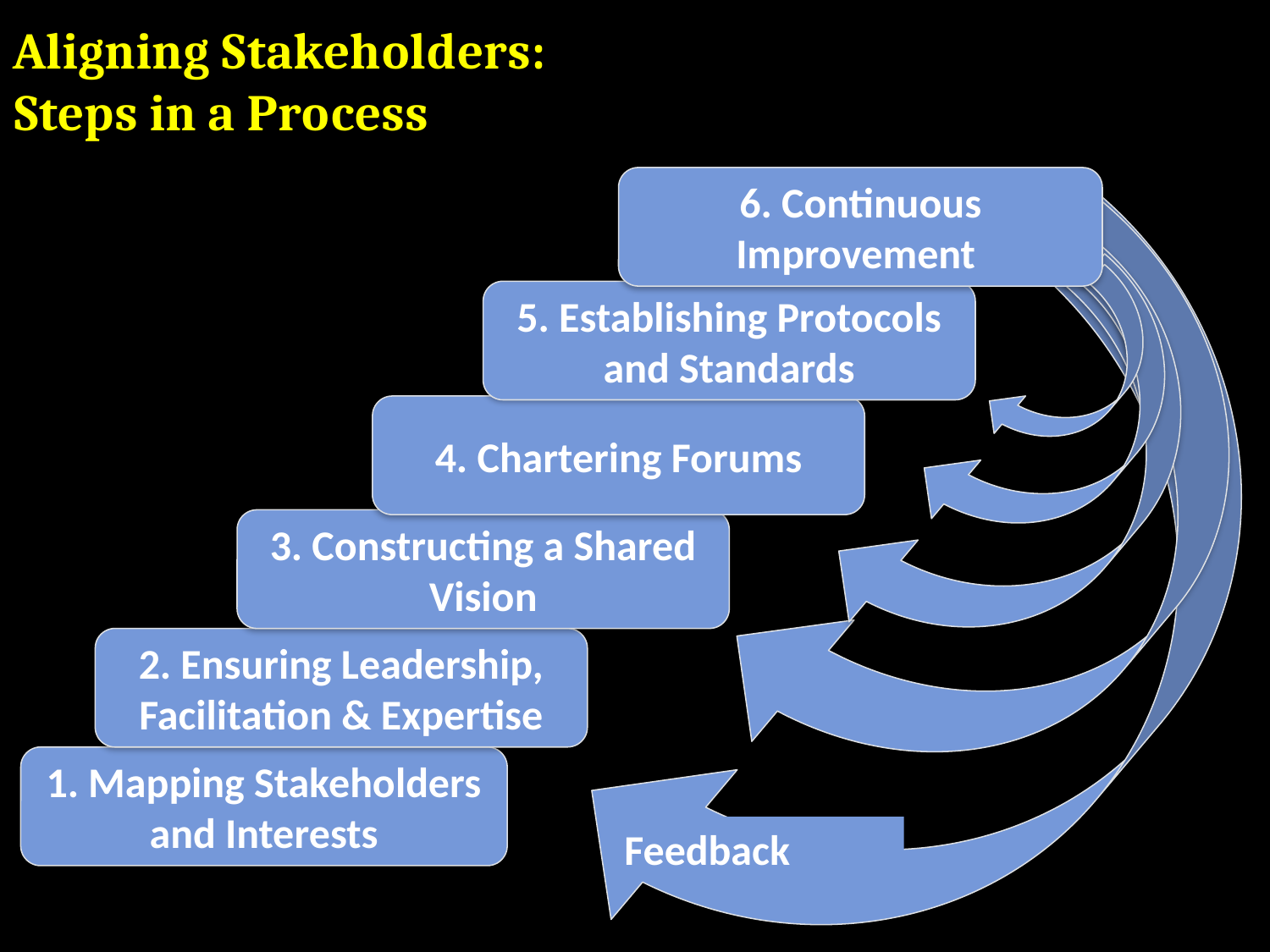

# Aligning Stakeholders: Steps in a Process
6. Continuous Improvement

5. Establishing Protocols and Standards
4. Chartering Forums
3. Constructing a Shared Vision
2. Ensuring Leadership, Facilitation & Expertise
1. Mapping Stakeholders and Interests
Feedback